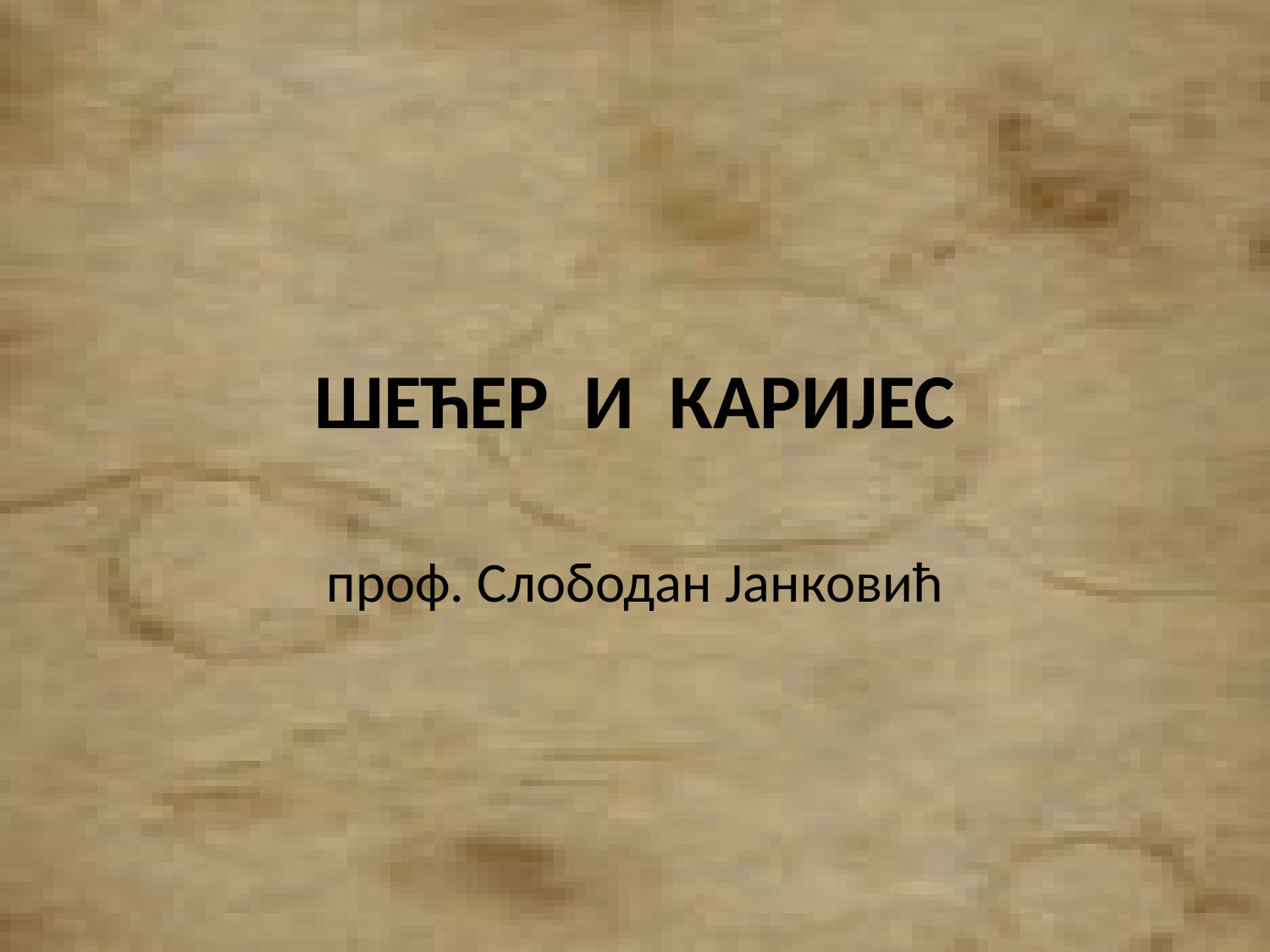

# ШЕЋЕР  И  КАРИЈЕС
проф. Слободан Јанковић